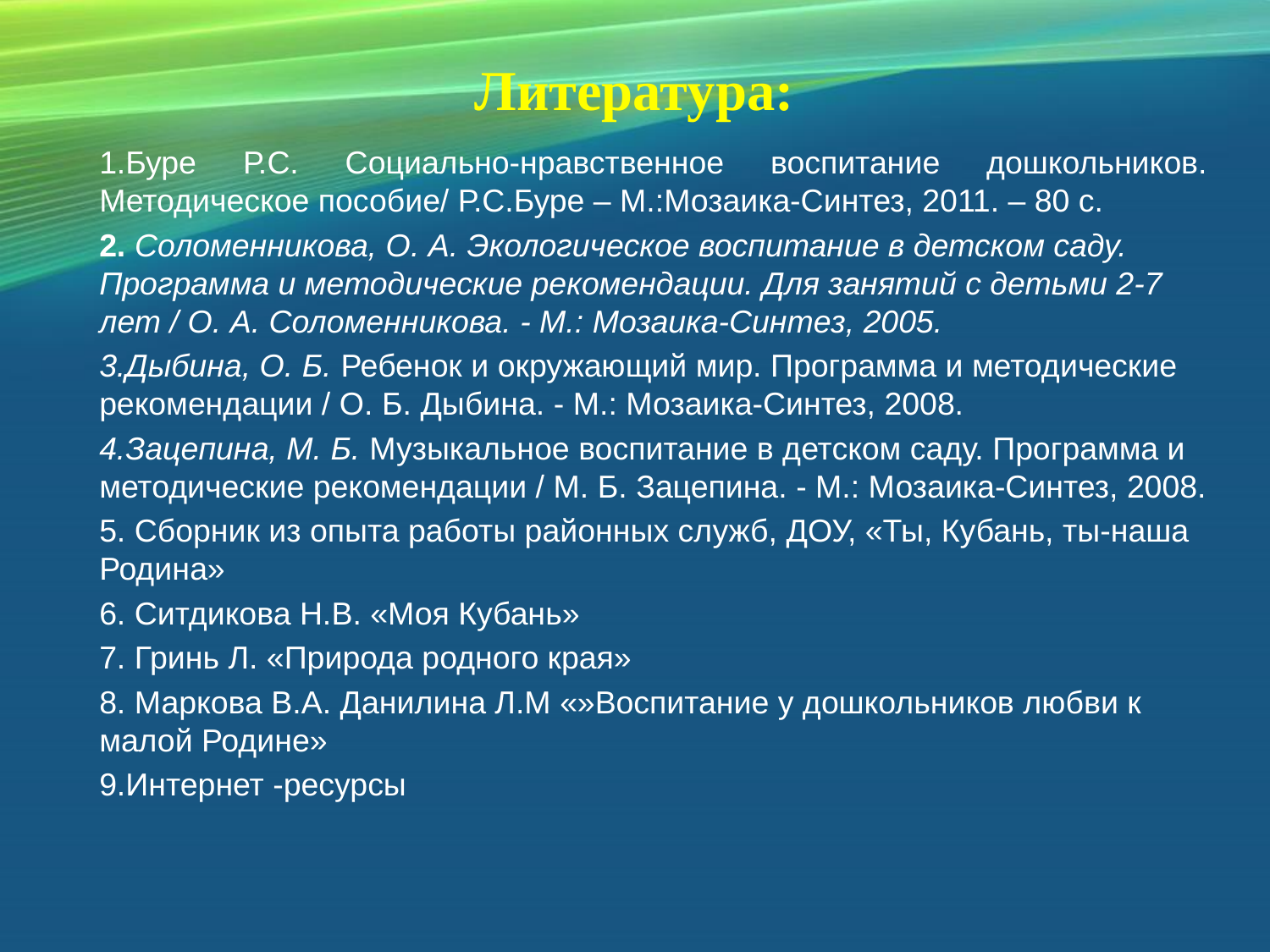

# Литература:
1.Буре Р.С. Социально-нравственное воспитание дошкольников. Методическое пособие/ Р.С.Буре – М.:Мозаика-Синтез, 2011. – 80 с.
2. Соломенникова, О. А. Экологическое воспитание в детском саду. Программа и методиче­ские рекомендации. Для занятий с детьми 2-7 лет / О. А. Соломенникова. - М.: Мозаика-Синтез, 2005.
3.Дыбина, О. Б. Ребенок и окружающий мир. Программа и методические рекомендации / О. Б. Дыбина. - М.: Мозаика-Синтез, 2008.
4.Зацепина, М. Б. Музыкальное воспитание в детском саду. Программа и методические ре­комендации / М. Б. Зацепина. - М.: Мозаика-Синтез, 2008.
5. Сборник из опыта работы районных служб, ДОУ, «Ты, Кубань, ты-наша Родина»
6. Ситдикова Н.В. «Моя Кубань»
7. Гринь Л. «Природа родного края»
8. Маркова В.А. Данилина Л.М «»Воспитание у дошкольников любви к малой Родине»
9.Интернет -ресурсы